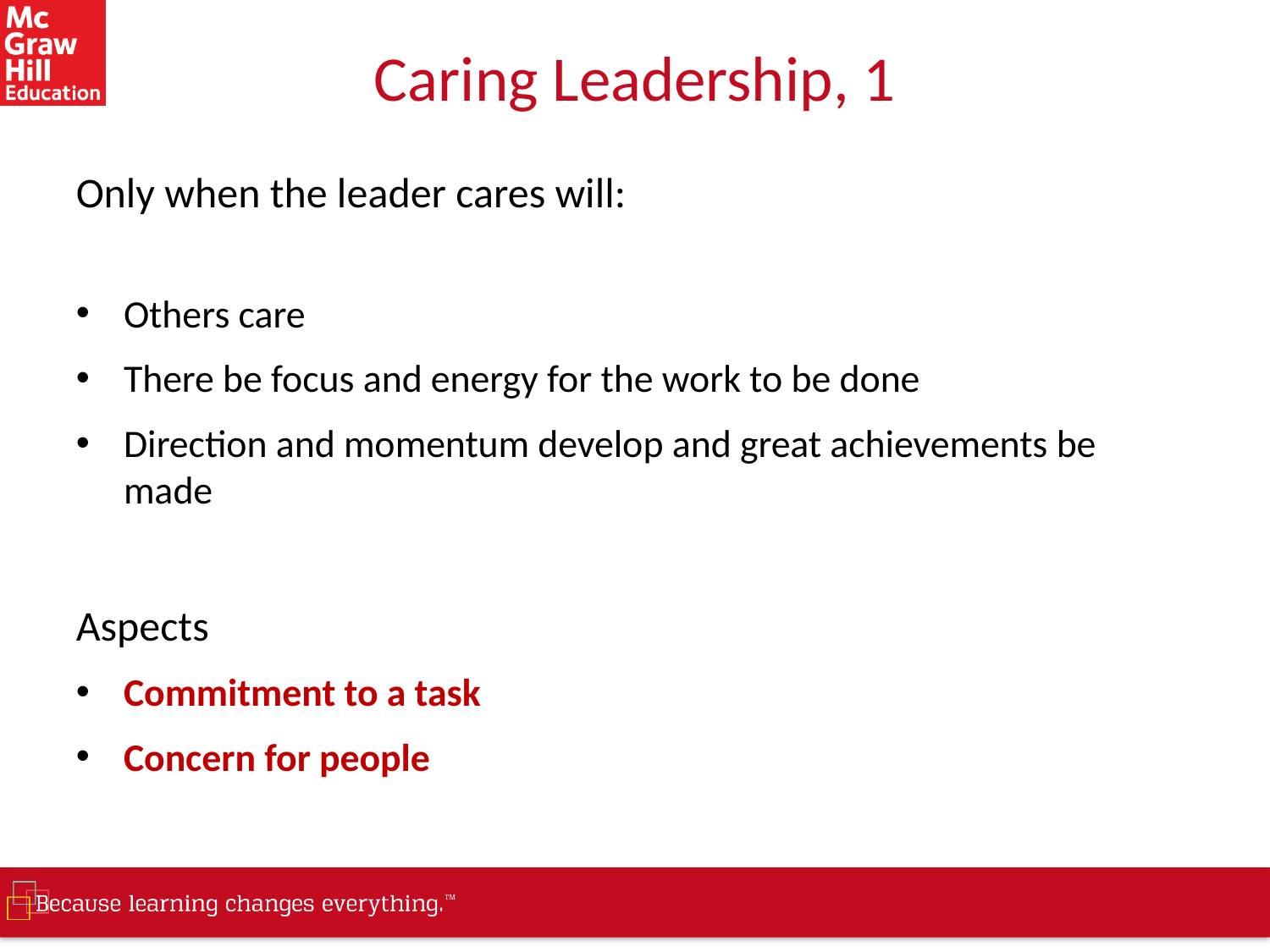

# Caring Leadership, 1
Only when the leader cares will:

Others care
There be focus and energy for the work to be done
Direction and momentum develop and great achievements be made

Aspects
Commitment to a task
Concern for people